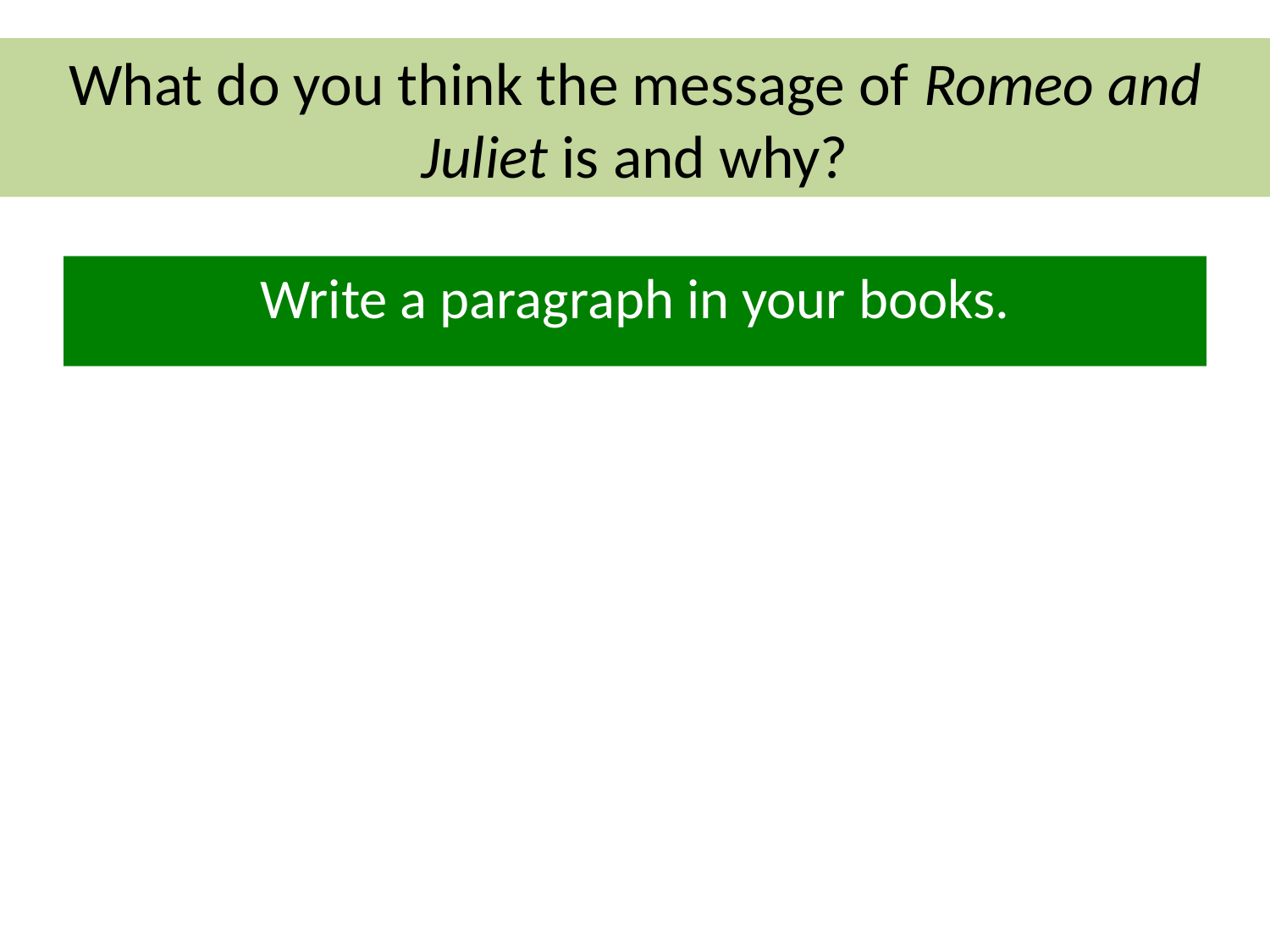

# What do you think the message of Romeo and Juliet is and why?
Write a paragraph in your books.